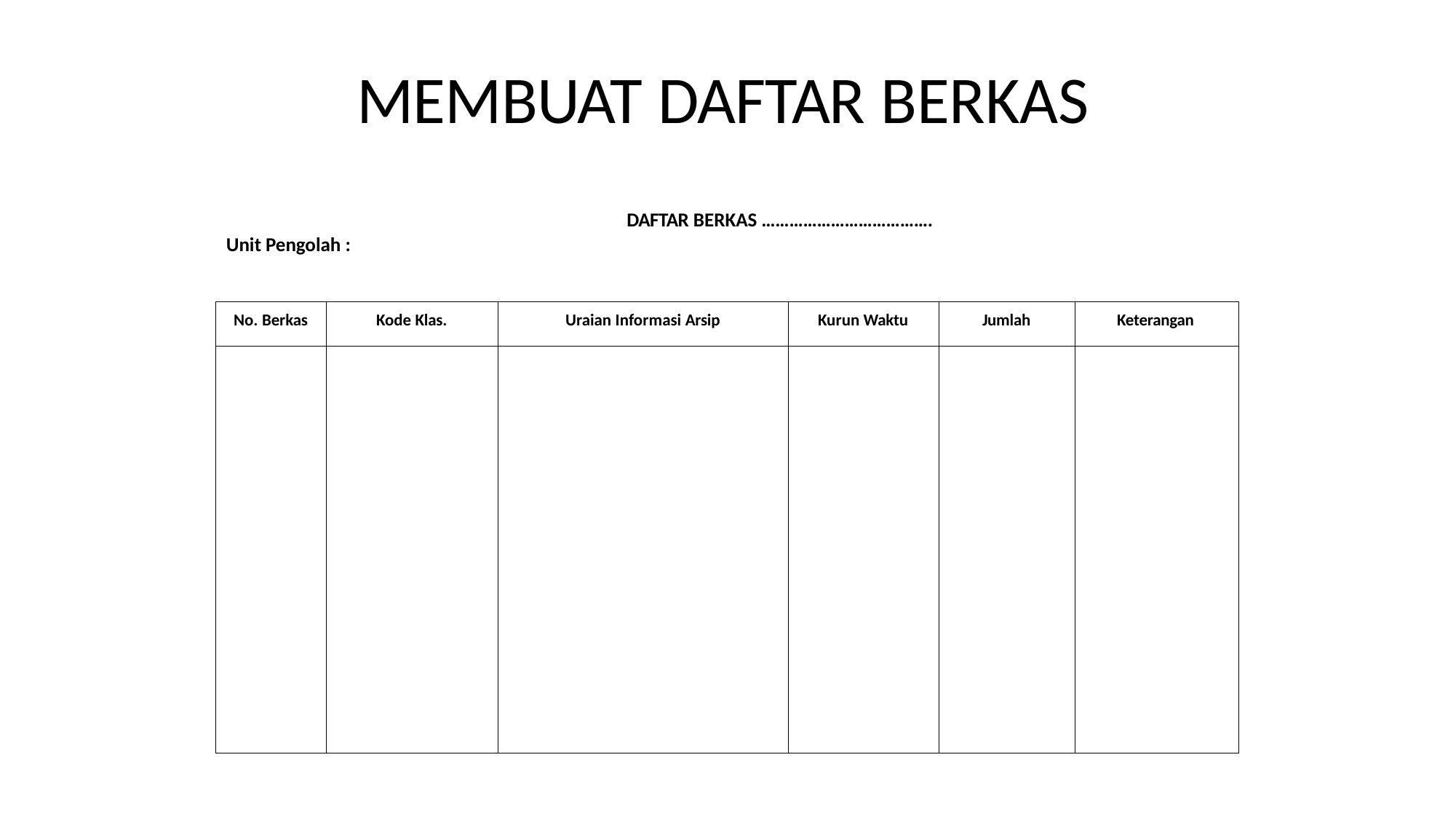

# MEMBUAT DAFTAR BERKAS
DAFTAR BERKAS ……………………………….
Unit Pengolah :
| No. Berkas | Kode Klas. | Uraian Informasi Arsip | Kurun Waktu | Jumlah | Keterangan |
| --- | --- | --- | --- | --- | --- |
|  |  |  |  |  |  |